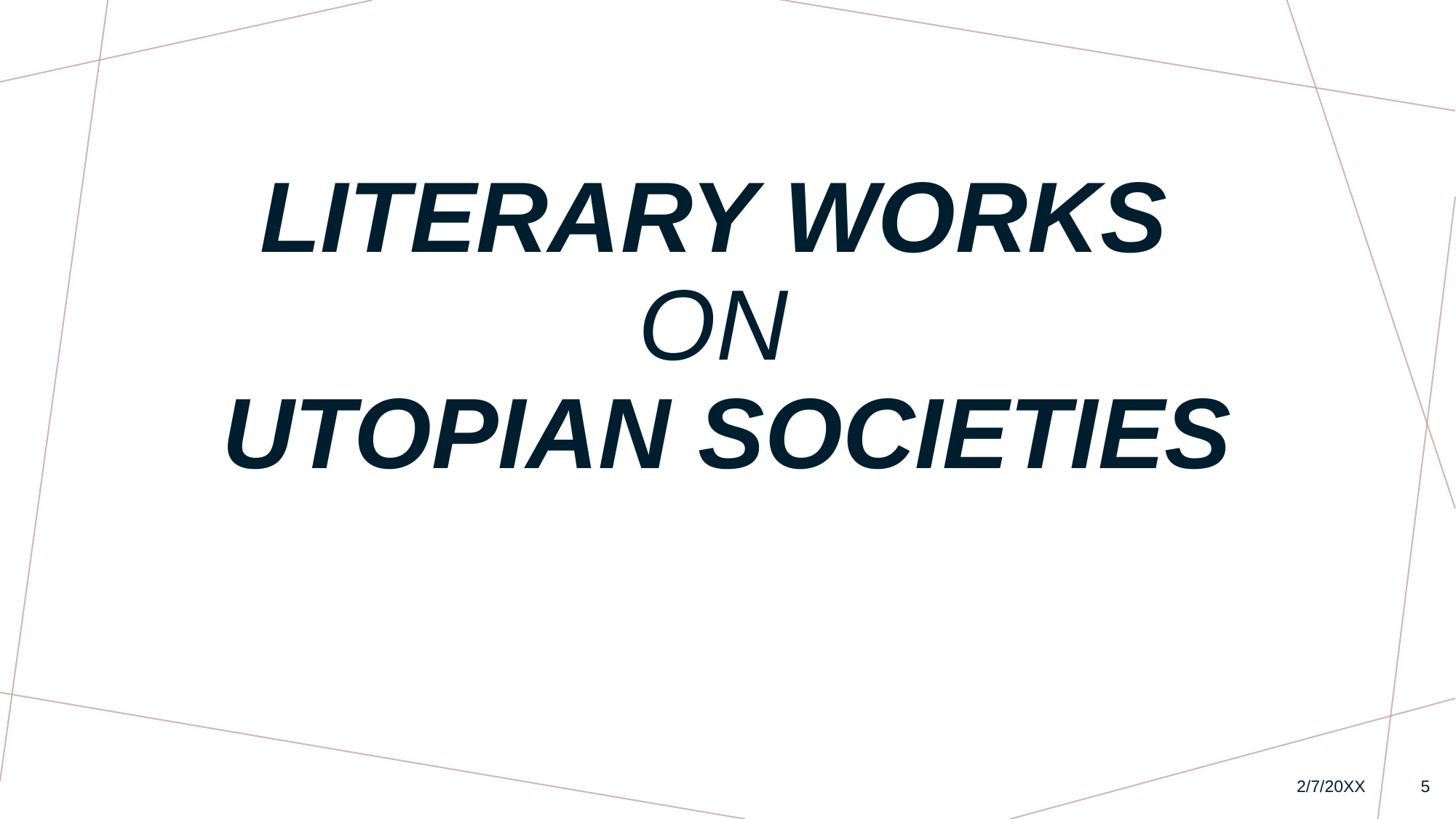

# literary works on utopian societies
2/7/20XX
5